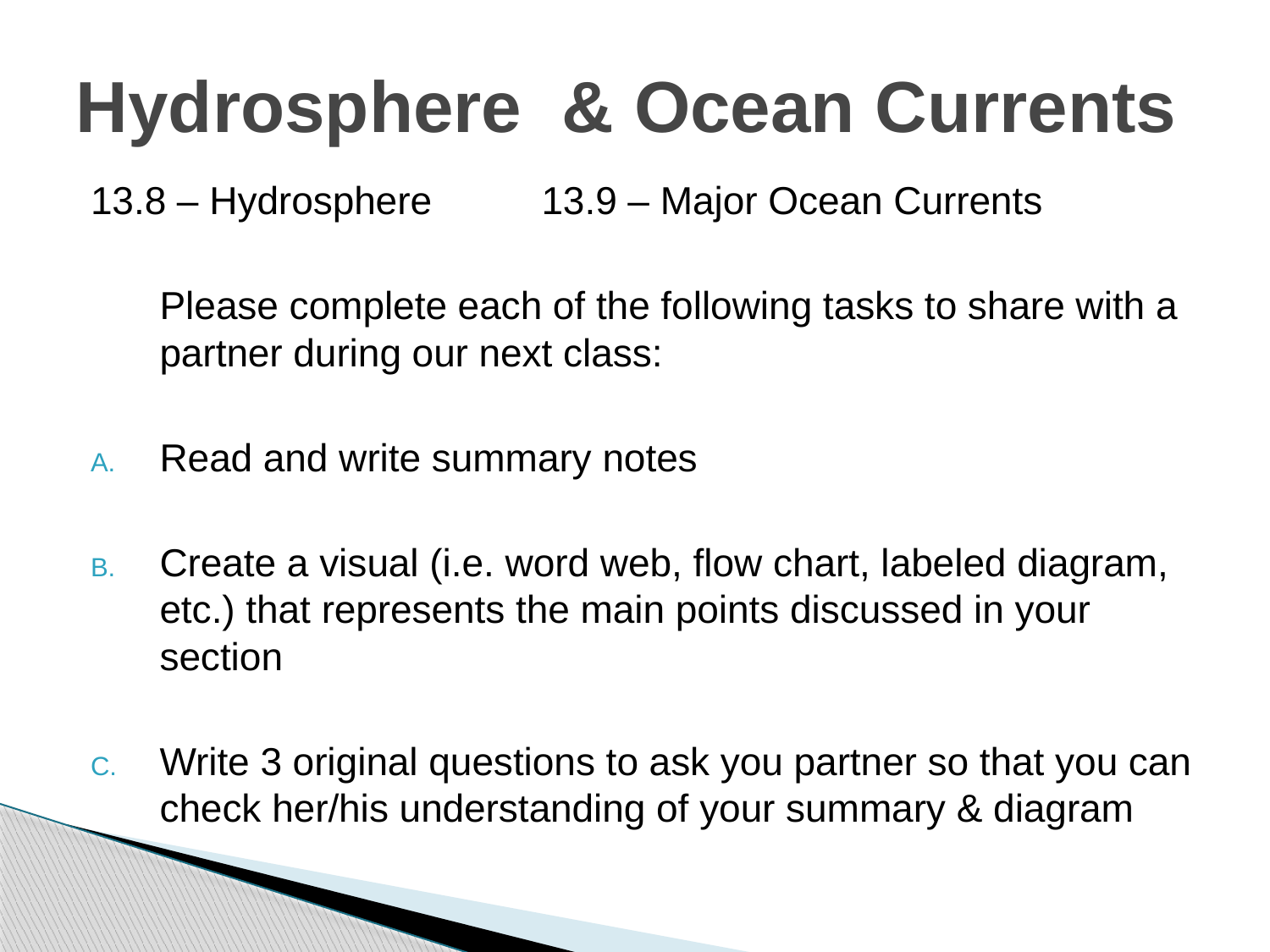

# Hydrosphere  & Ocean Currents
13.8 – Hydrosphere    	13.9 – Major Ocean Currents

Please complete each of the following tasks to share with a partner during our next class:

Read and write summary notes

Create a visual (i.e. word web, flow chart, labeled diagram, etc.) that represents the main points discussed in your section

Write 3 original questions to ask you partner so that you can check her/his understanding of your summary & diagram